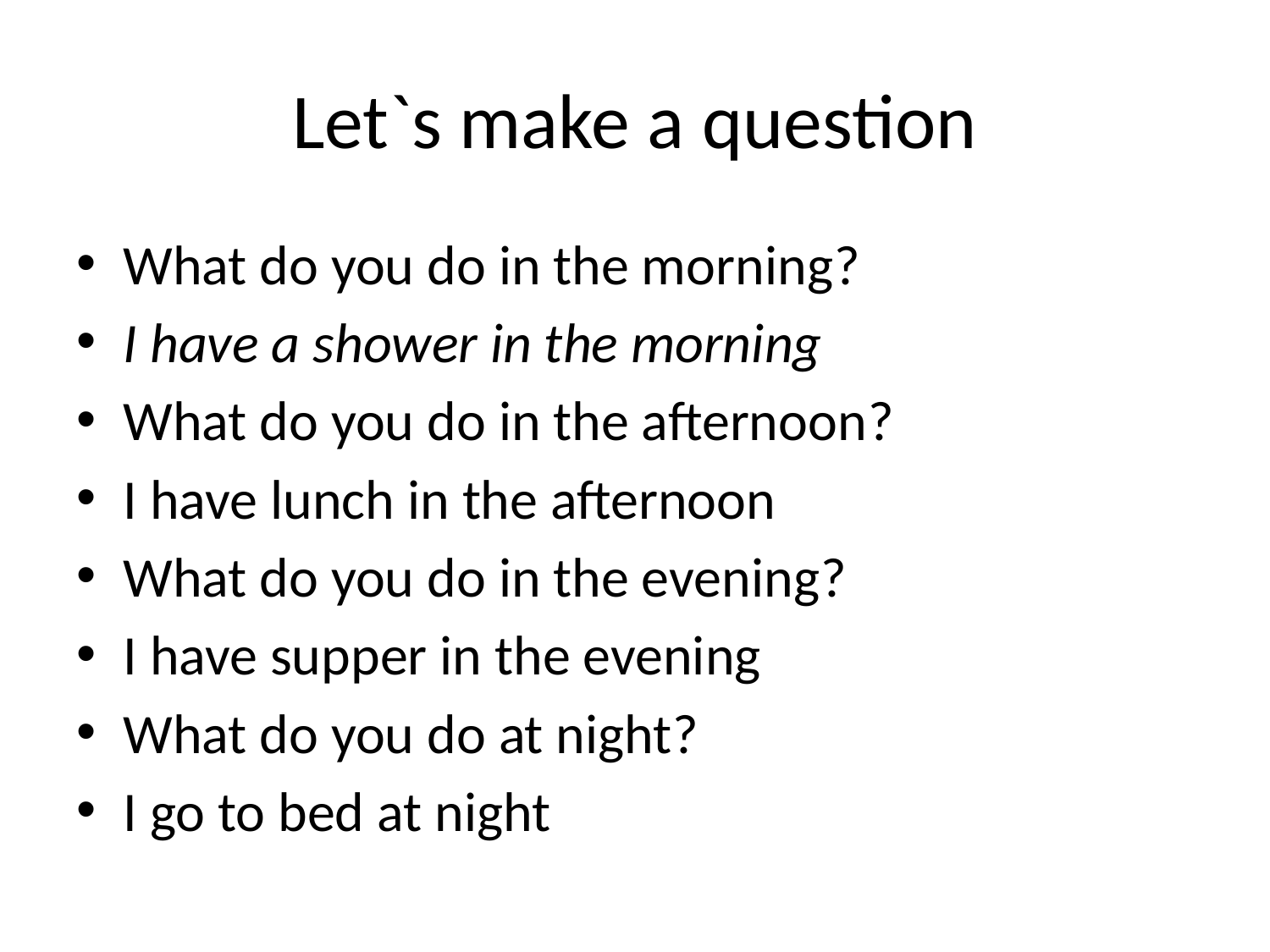

# Let`s make a question
What do you do in the morning?
I have a shower in the morning
What do you do in the afternoon?
I have lunch in the afternoon
What do you do in the evening?
I have supper in the evening
What do you do at night?
I go to bed at night